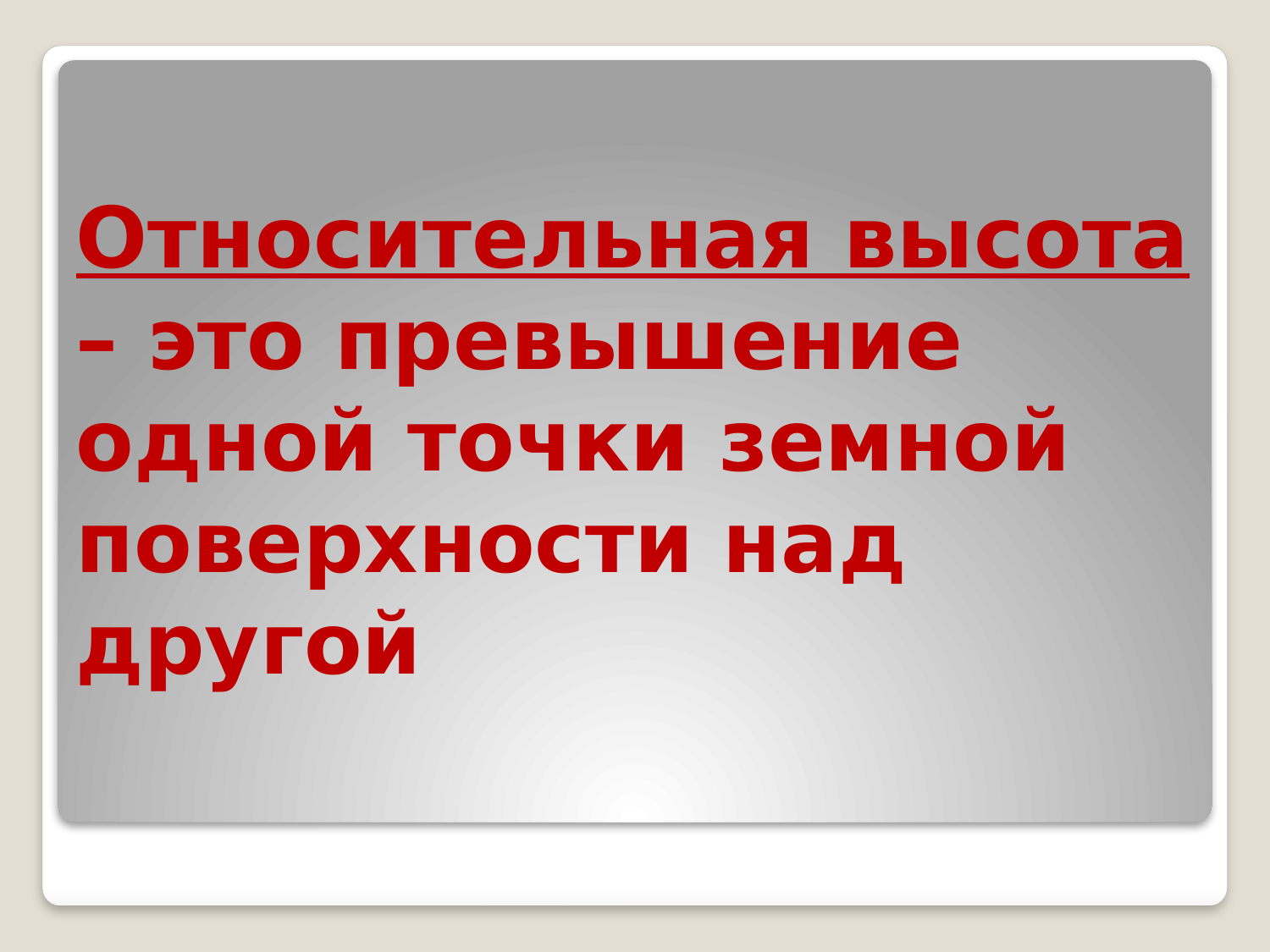

# Относительная высота – это превышение одной точки земной поверхности над другой